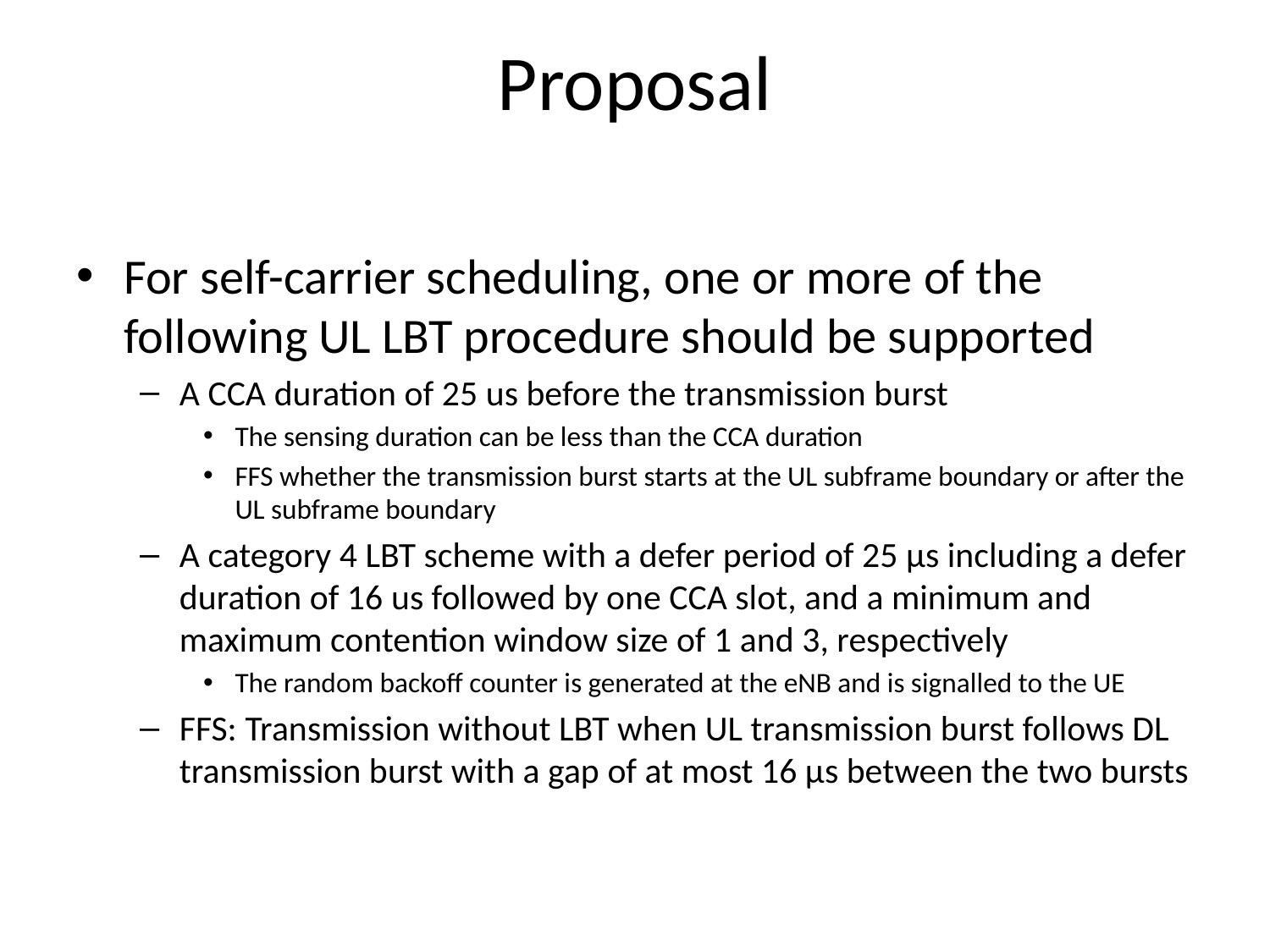

# Proposal

For self-carrier scheduling, one or more of the following UL LBT procedure should be supported
A CCA duration of 25 us before the transmission burst
The sensing duration can be less than the CCA duration
FFS whether the transmission burst starts at the UL subframe boundary or after the UL subframe boundary
A category 4 LBT scheme with a defer period of 25 µs including a defer duration of 16 us followed by one CCA slot, and a minimum and maximum contention window size of 1 and 3, respectively
The random backoff counter is generated at the eNB and is signalled to the UE
FFS: Transmission without LBT when UL transmission burst follows DL transmission burst with a gap of at most 16 µs between the two bursts